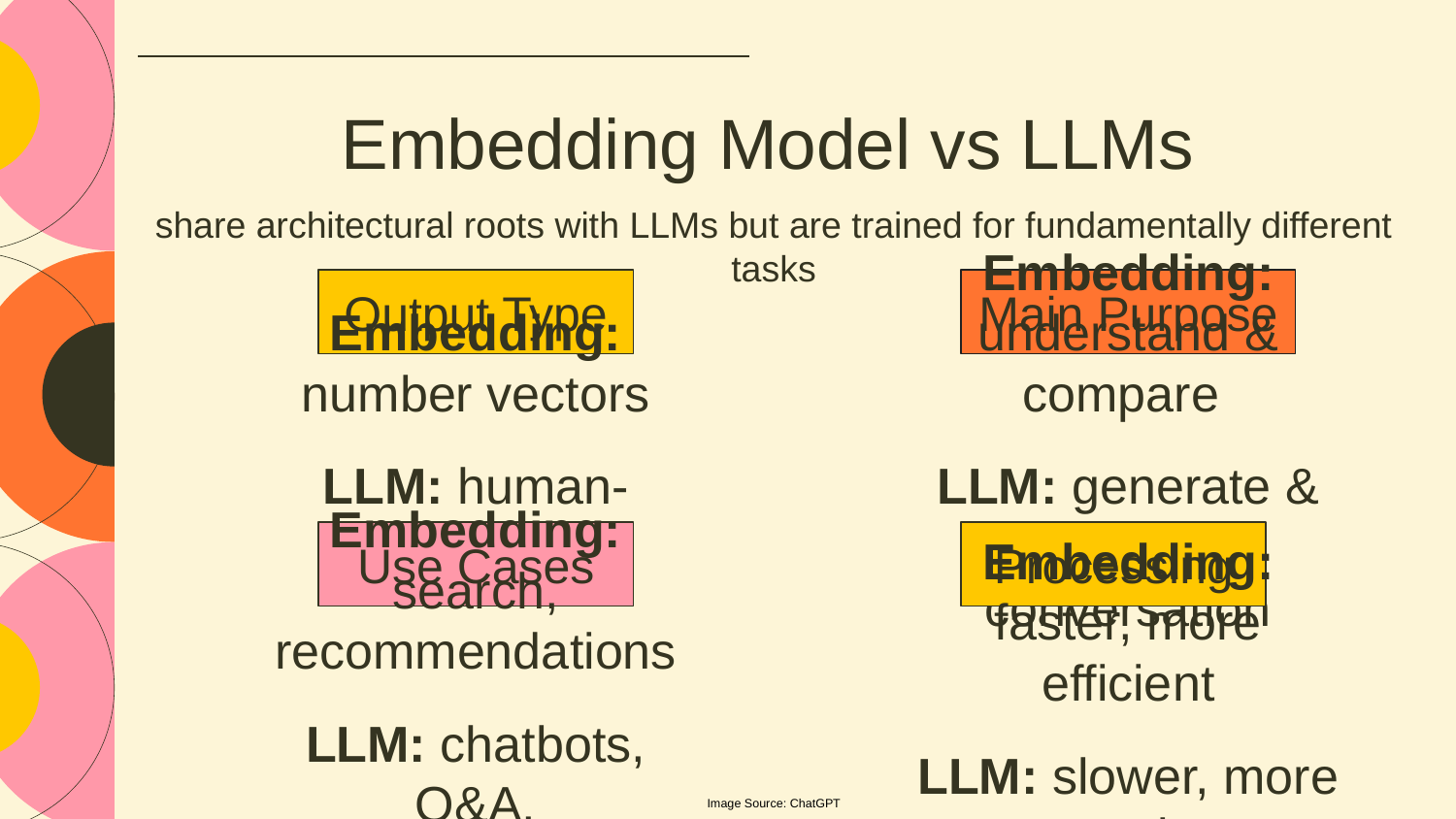

# Embedding Model vs LLMs
share architectural roots with LLMs but are trained for fundamentally different tasks
Output Type
Main Purpose
Embedding: number vectors
LLM: human-readable text
Embedding: understand & compare
LLM: generate & mimic conversation
Use Cases
Processing
Embedding: search, recommendations
LLM: chatbots, Q&A, summarization
Embedding: faster, more efficient
LLM: slower, more complex
Image Source: ChatGPT